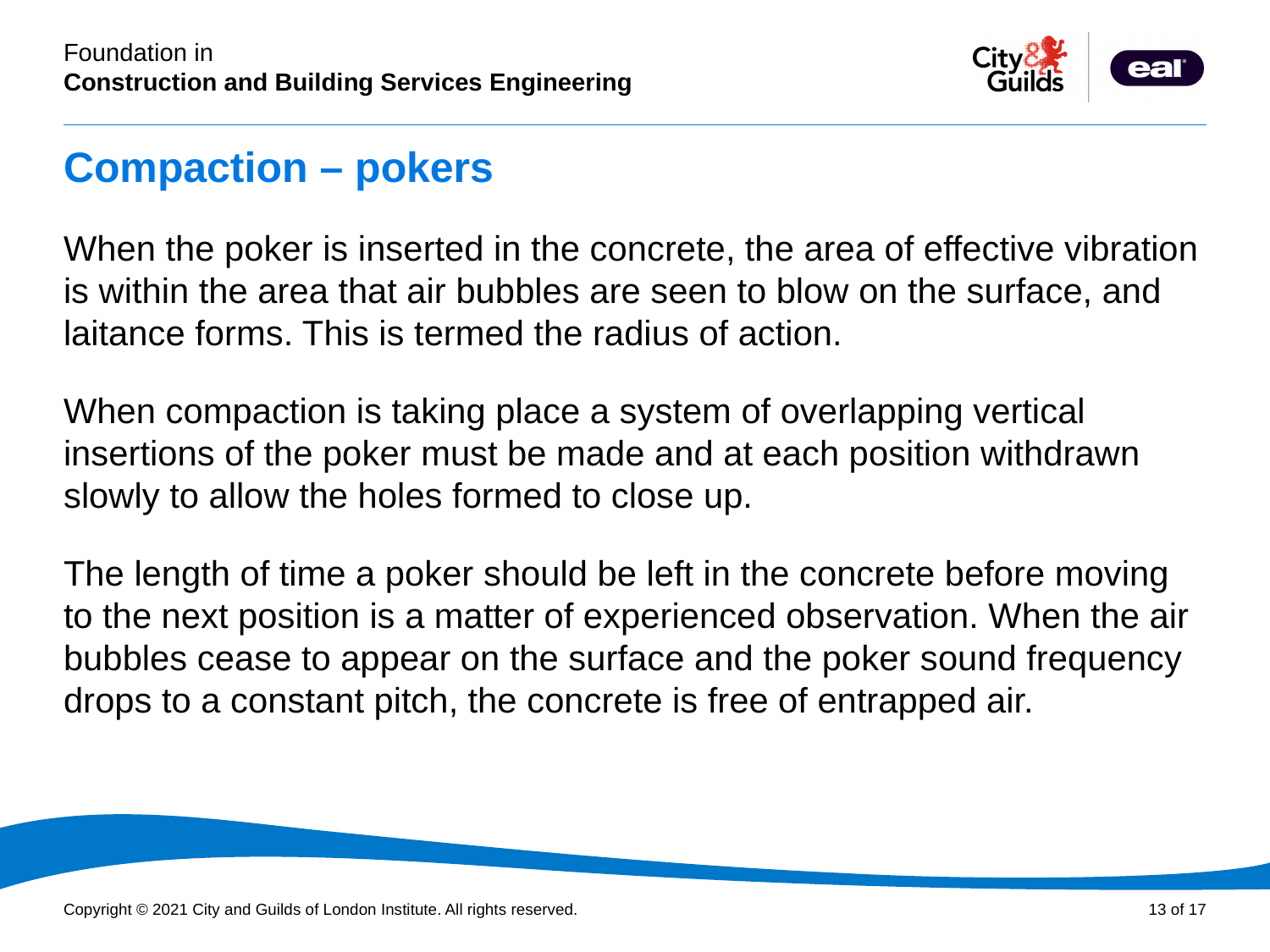

# Compaction – pokers
When the poker is inserted in the concrete, the area of effective vibration is within the area that air bubbles are seen to blow on the surface, and laitance forms. This is termed the radius of action.
When compaction is taking place a system of overlapping vertical insertions of the poker must be made and at each position withdrawn slowly to allow the holes formed to close up.
The length of time a poker should be left in the concrete before moving to the next position is a matter of experienced observation. When the air bubbles cease to appear on the surface and the poker sound frequency drops to a constant pitch, the concrete is free of entrapped air.